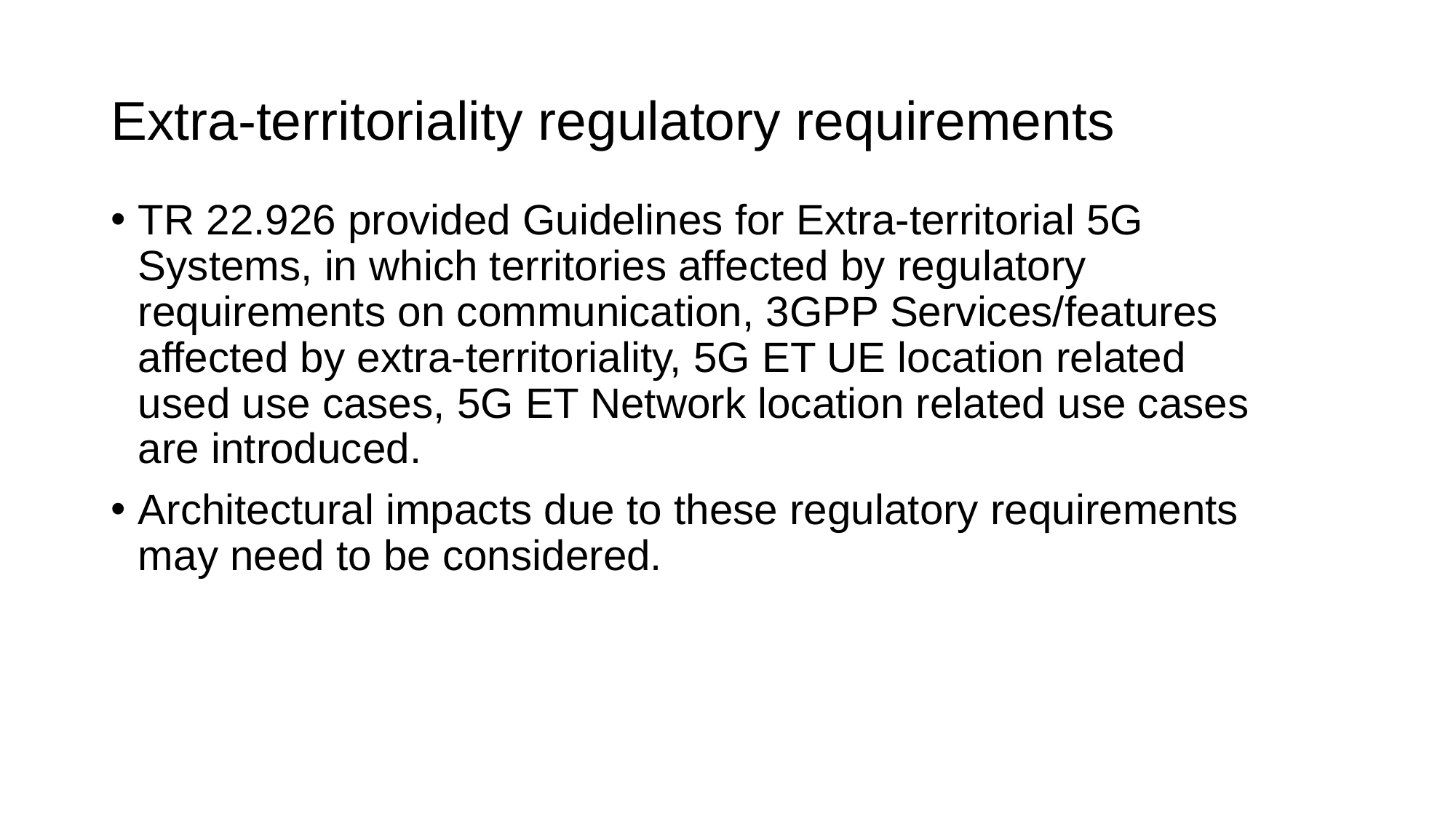

# Extra-territoriality regulatory requirements
TR 22.926 provided Guidelines for Extra-territorial 5G Systems, in which territories affected by regulatory requirements on communication, 3GPP Services/features affected by extra-territoriality, 5G ET UE location related used use cases, 5G ET Network location related use cases are introduced.
Architectural impacts due to these regulatory requirements may need to be considered.